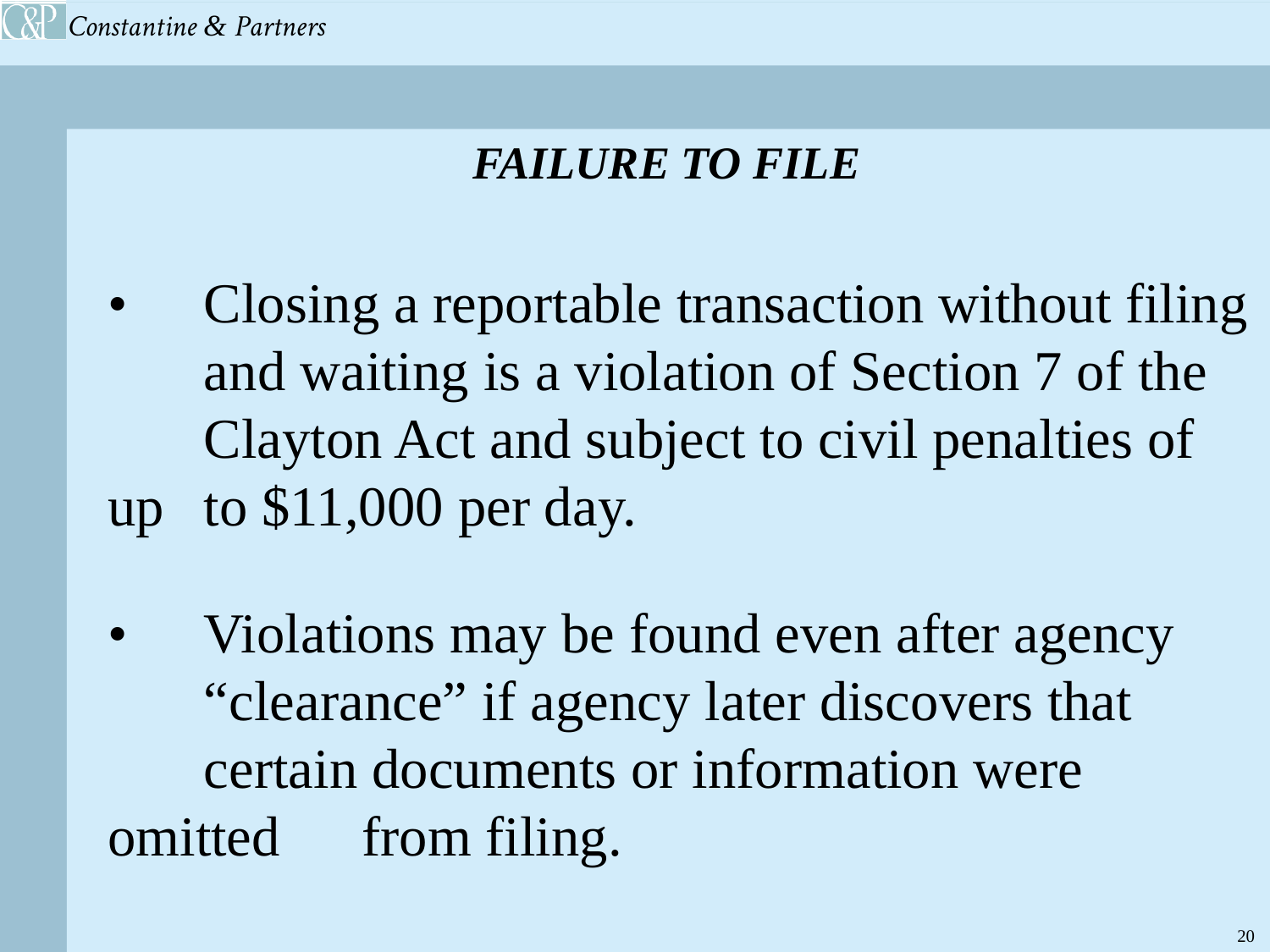

FAILURE TO FILE
•	Closing a reportable transaction without filing 	and waiting is a violation of Section 7 of the 		Clayton Act and subject to civil penalties of up 	to $11,000 per day.

•	Violations may be found even after agency
	“clearance” if agency later discovers that 		certain documents or information were omitted 	from filing.